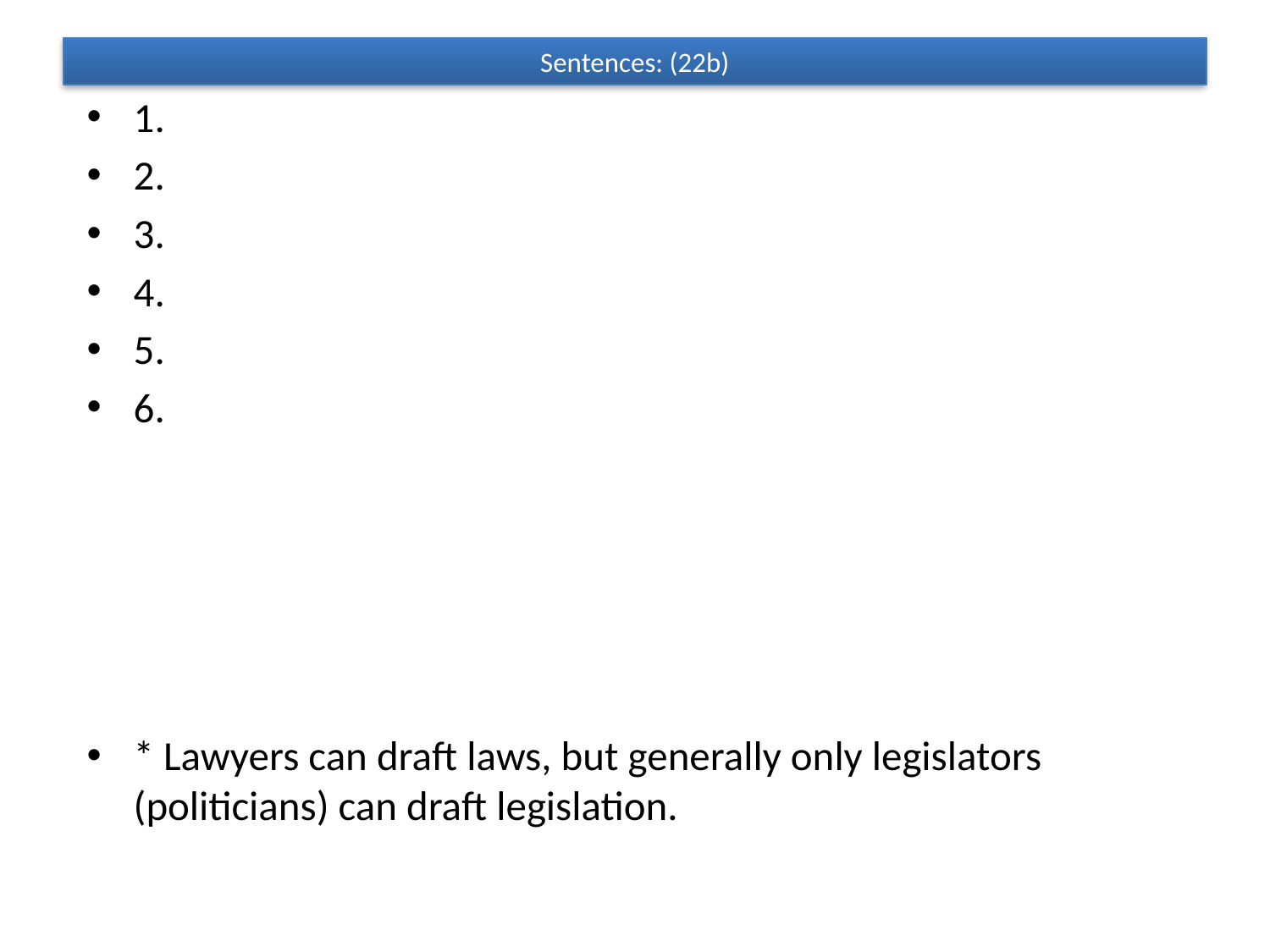

# Sentences: (22b)
1.
2.
3.
4.
5.
6.

* Lawyers can draft laws, but generally only legislators (politicians) can draft legislation.